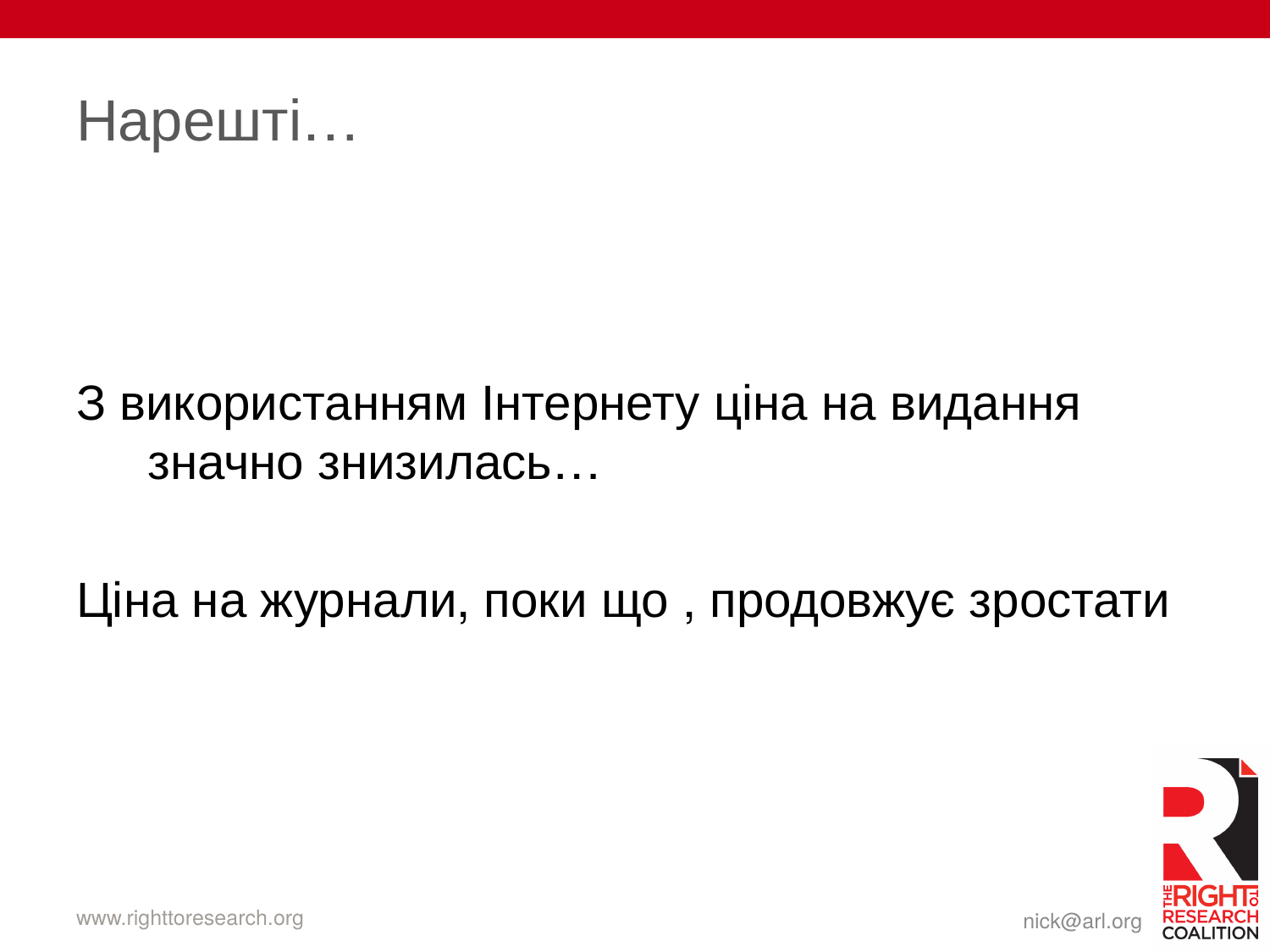

Нарешті…
З використанням Інтернету ціна на видання значно знизилась…

Ціна на журнали, поки що , продовжує зростати
www.righttoresearch.org